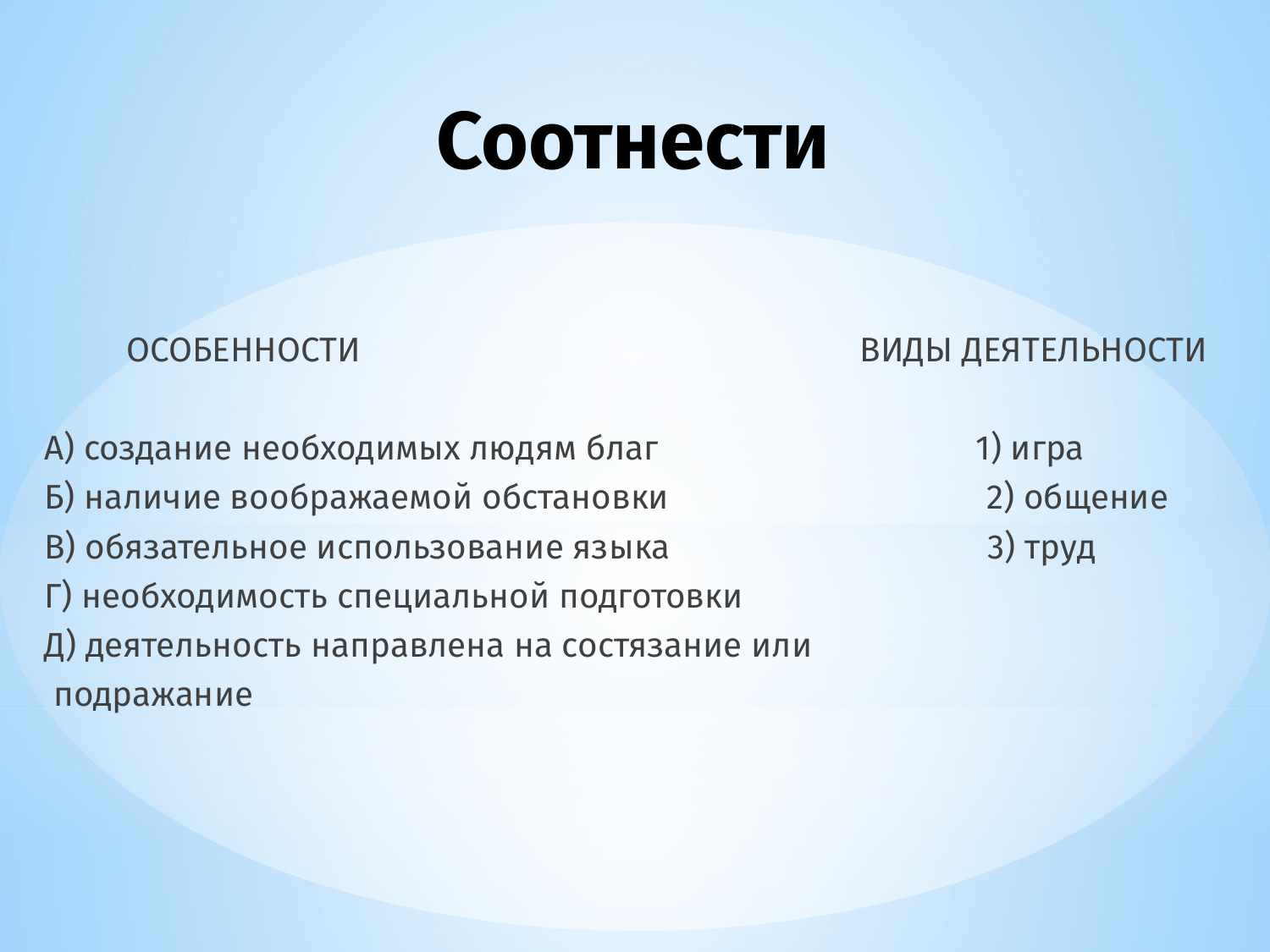

# Соотнести

         ОСОБЕННОСТИ                                                       ВИДЫ ДЕЯТЕЛЬНОСТИ

А) создание необходимых людям благ                                   1) игра
Б) наличие воображаемой обстановки                                   2) общение
В) обязательное использование языка                                   3) труд
Г) необходимость специальной подготовки
Д) деятельность направлена на состязание или
 подражание